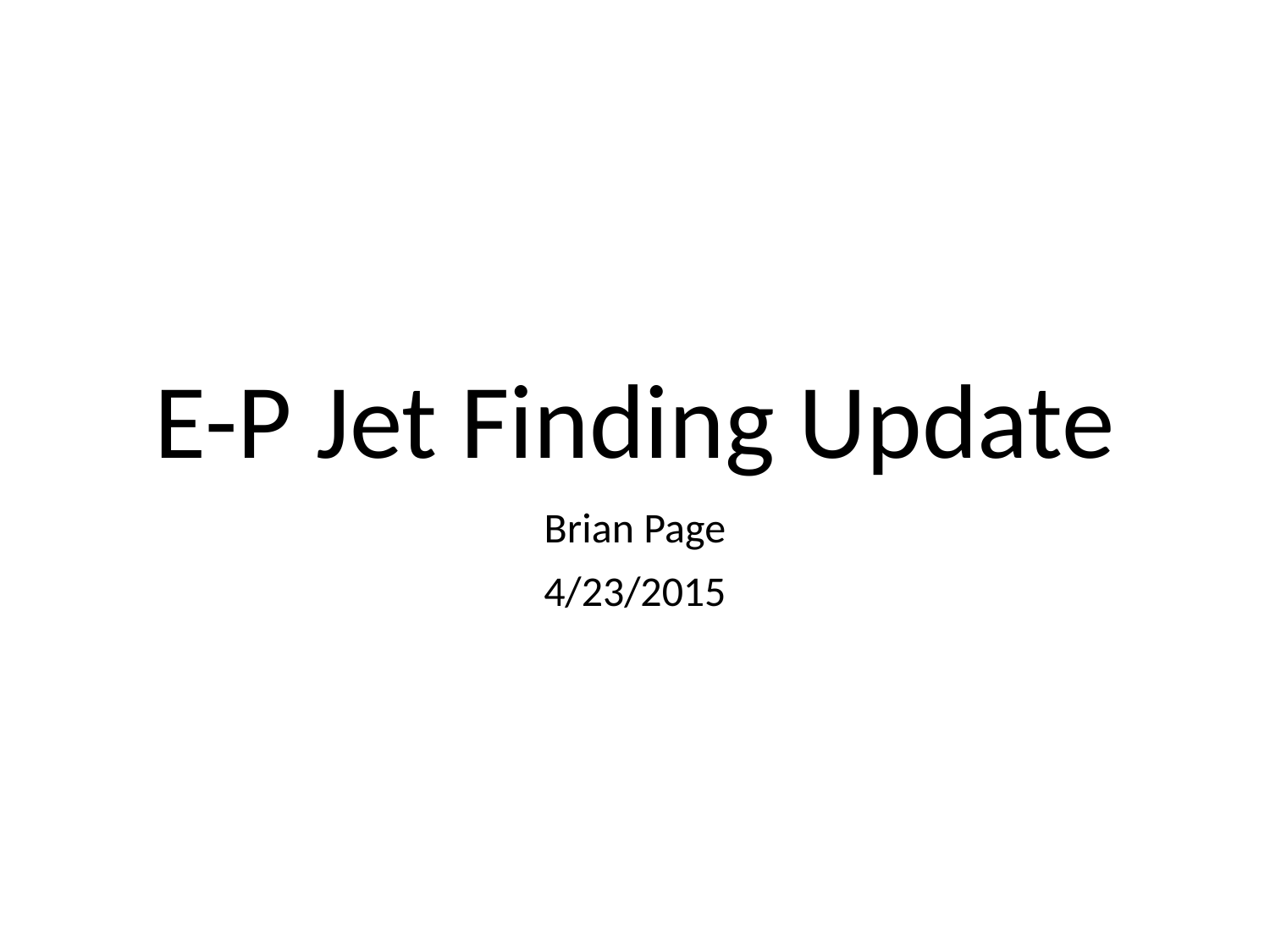

# E-P Jet Finding Update
Brian Page
4/23/2015